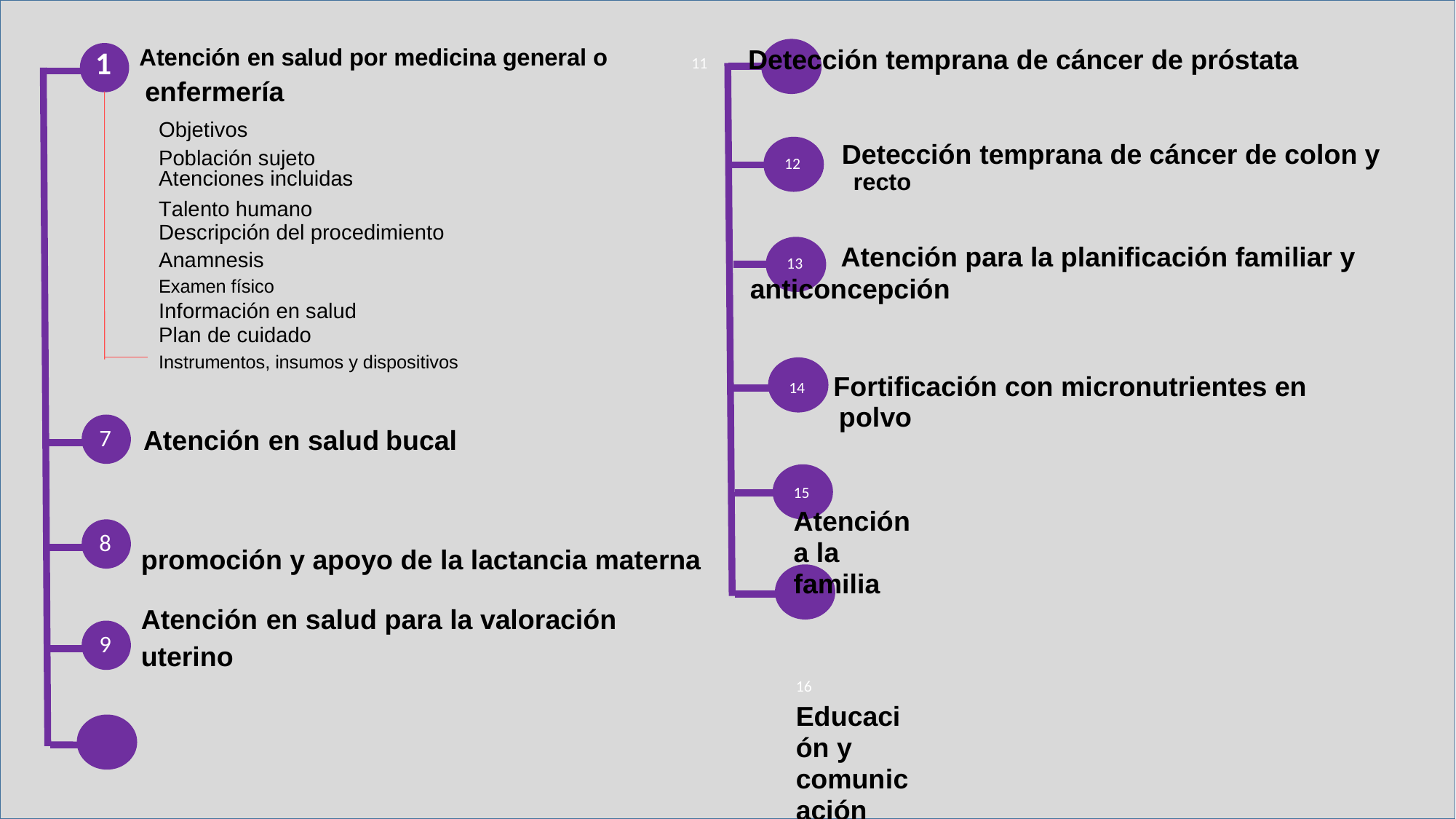

1   Atención en salud por medicina general o            11           Detección temprana de cáncer de próstata
Objetivos
Atenciones incluidas                                                                                   recto
Descripción del procedimiento
Examen físico                                                                                             anticoncepción
Plan de cuidado
Instrumentos, insumos y dispositivos
14       Fortificación con micronutrientes en
polvo
15          Atención a la familia
Atención en salud para la valoración
16         Educación y comunicación para la salud
Detección temprana de cáncer de cuello
10       Detección temprana de cáncer de mama

enfermería

Detección temprana de cáncer de colon
y
Población sujeto
12

Talento humano

Atención
para
la planificación familiar y
Anamnesis
13

Información en salud

Atención en salud
bucal
7

8
promoción y apoyo de la lactancia materna

9
uterino